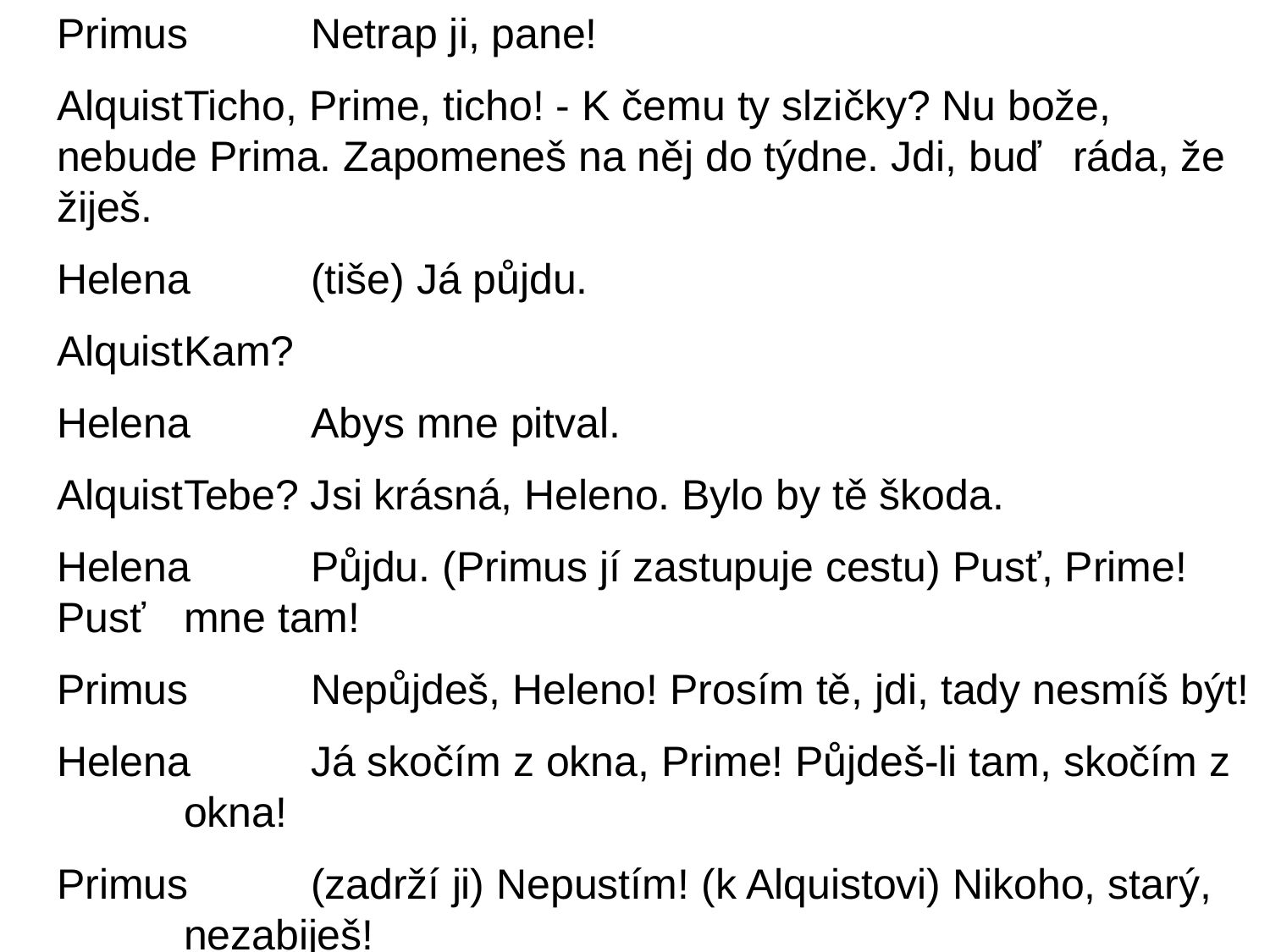

Primus	Netrap ji, pane!
Alquist	Ticho, Prime, ticho! - K čemu ty slzičky? Nu bože, 	nebude Prima. Zapomeneš na něj do týdne. Jdi, buď 	ráda, že žiješ.
Helena	(tiše) Já půjdu.
Alquist	Kam?
Helena	Abys mne pitval.
Alquist	Tebe? Jsi krásná, Heleno. Bylo by tě škoda.
Helena	Půjdu. (Primus jí zastupuje cestu) Pusť, Prime! Pusť 	mne tam!
Primus	Nepůjdeš, Heleno! Prosím tě, jdi, tady nesmíš být!
Helena	Já skočím z okna, Prime! Půjdeš-li tam, skočím z 	okna!
Primus	(zadrží ji) Nepustím! (k Alquistovi) Nikoho, starý, 	nezabiješ!